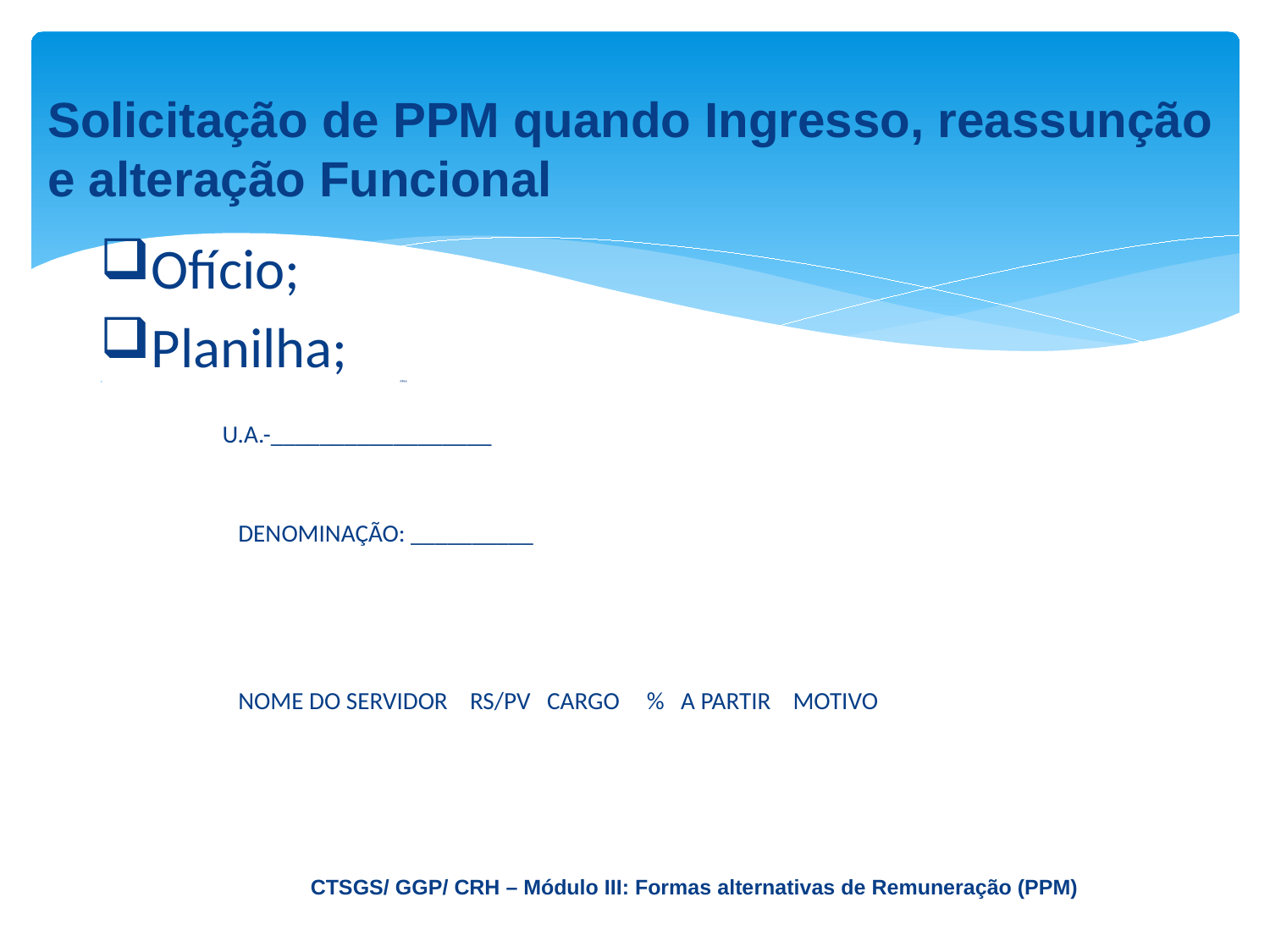

# Solicitação de PPM quando Ingresso, reassunção e alteração Funcional
Ofício;
Planilha;
		         PPM

                         U.A.-__________________

                         DENOMINAÇÃO: __________

                         NOME DO SERVIDOR    RS/PV   CARGO	%   A PARTIR    MOTIVO
CTSGS/ GGP/ CRH – Módulo III: Formas alternativas de Remuneração (PPM)